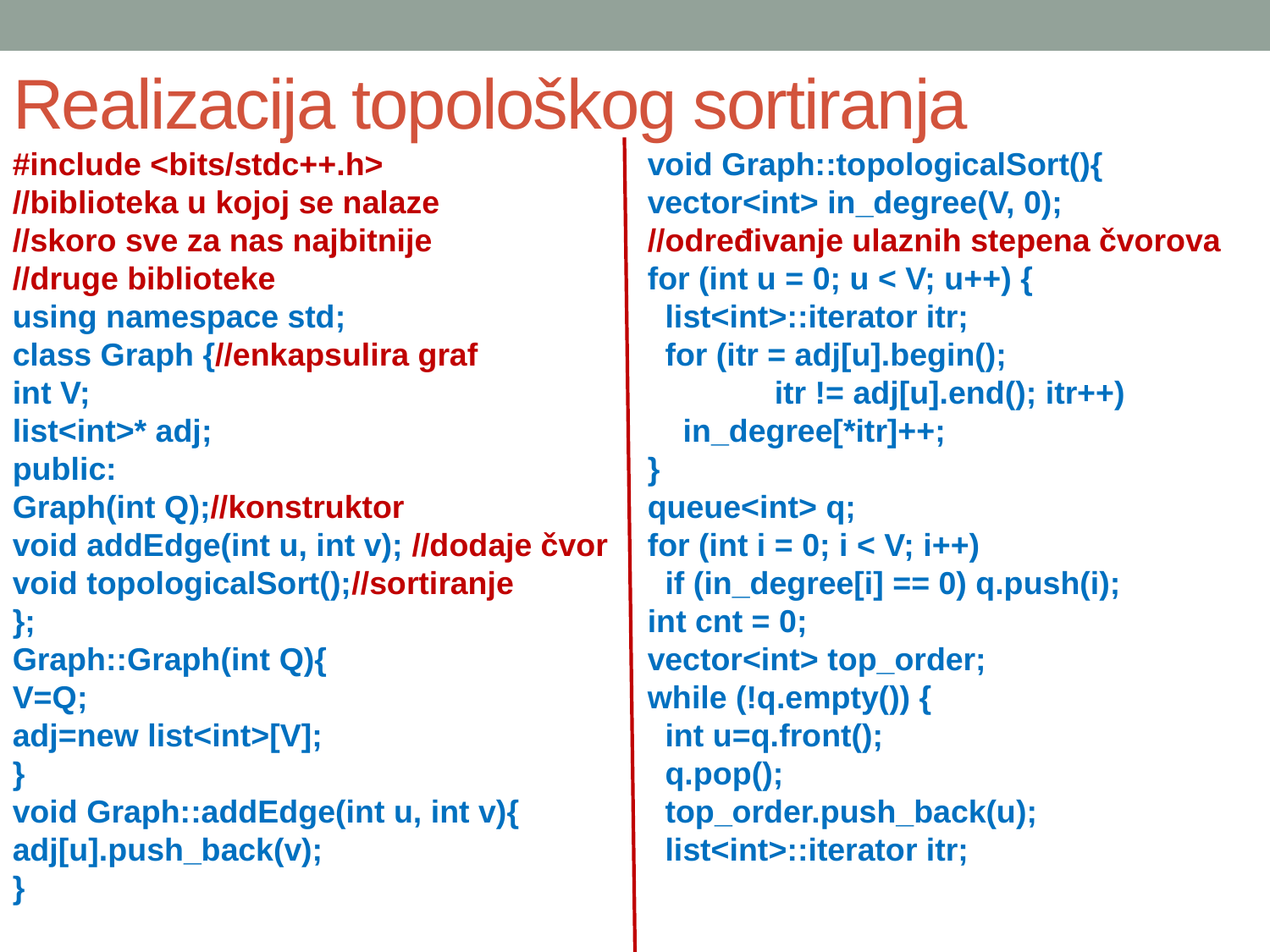

# Realizacija topološkog sortiranja
#include <bits/stdc++.h>
//biblioteka u kojoj se nalaze
//skoro sve za nas najbitnije
//druge biblioteke
using namespace std;
class Graph {//enkapsulira graf
int V;
list<int>* adj;
public:
Graph(int Q);//konstruktor
void addEdge(int u, int v); //dodaje čvor
void topologicalSort();//sortiranje
};
Graph::Graph(int Q){
V=Q;
adj=new list<int>[V];
}
void Graph::addEdge(int u, int v){
adj[u].push_back(v);
}

void Graph::topologicalSort(){
vector<int> in_degree(V, 0);
//određivanje ulaznih stepena čvorova
for (int u = 0; u < V; u++) {
  list<int>::iterator itr;
  for (itr = adj[u].begin();
	itr != adj[u].end(); itr++)
    in_degree[*itr]++;
}
queue<int> q;
for (int i = 0; i < V; i++)
  if (in_degree[i] == 0) q.push(i);
int cnt = 0;
vector<int> top_order;
while (!q.empty()) {
  int u=q.front();
  q.pop();
  top_order.push_back(u);
  list<int>::iterator itr;